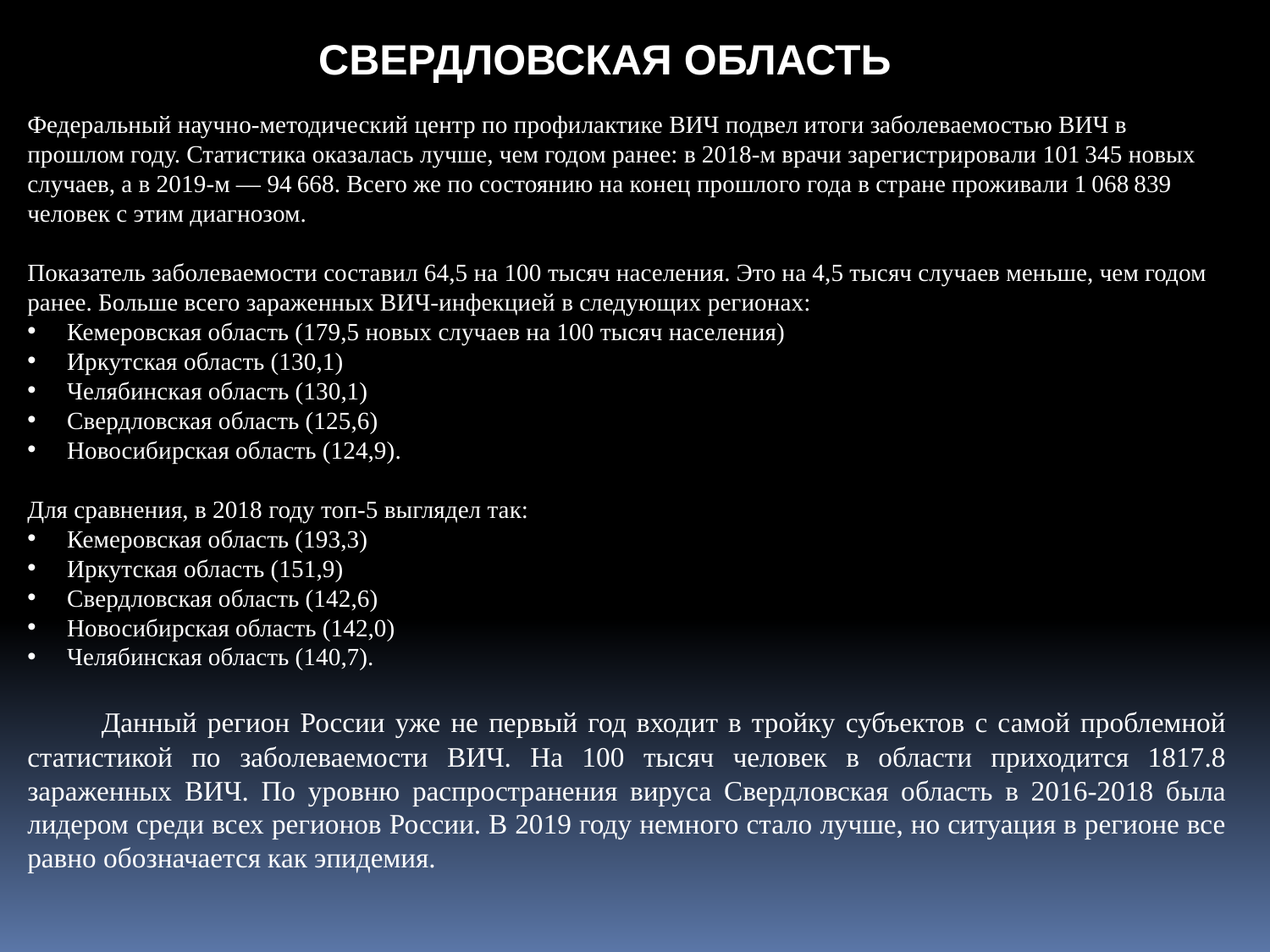

СВЕРДЛОВСКАЯ ОБЛАСТЬ
Федеральный научно-методический центр по профилактике ВИЧ подвел итоги заболеваемостью ВИЧ в прошлом году. Статистика оказалась лучше, чем годом ранее: в 2018-м врачи зарегистрировали 101 345 новых случаев, а в 2019-м — 94 668. Всего же по состоянию на конец прошлого года в стране проживали 1 068 839 человек с этим диагнозом.

Показатель заболеваемости составил 64,5 на 100 тысяч населения. Это на 4,5 тысяч случаев меньше, чем годом ранее. Больше всего зараженных ВИЧ-инфекцией в следующих регионах:
Кемеровская область (179,5 новых случаев на 100 тысяч населения)
Иркутская область (130,1)
Челябинская область (130,1)
Свердловская область (125,6)
Новосибирская область (124,9).

Для сравнения, в 2018 году топ-5 выглядел так:
Кемеровская область (193,3)
Иркутская область (151,9)
Свердловская область (142,6)
Новосибирская область (142,0)
Челябинская область (140,7).

      Данный регион России уже не первый год входит в тройку субъектов с самой проблемной статистикой по заболеваемости ВИЧ. На 100 тысяч человек в области приходится 1817.8 зараженных ВИЧ. По уровню распространения вируса Свердловская область в 2016-2018 была лидером среди всех регионов России. В 2019 году немного стало лучше, но ситуация в регионе все равно обозначается как эпидемия.